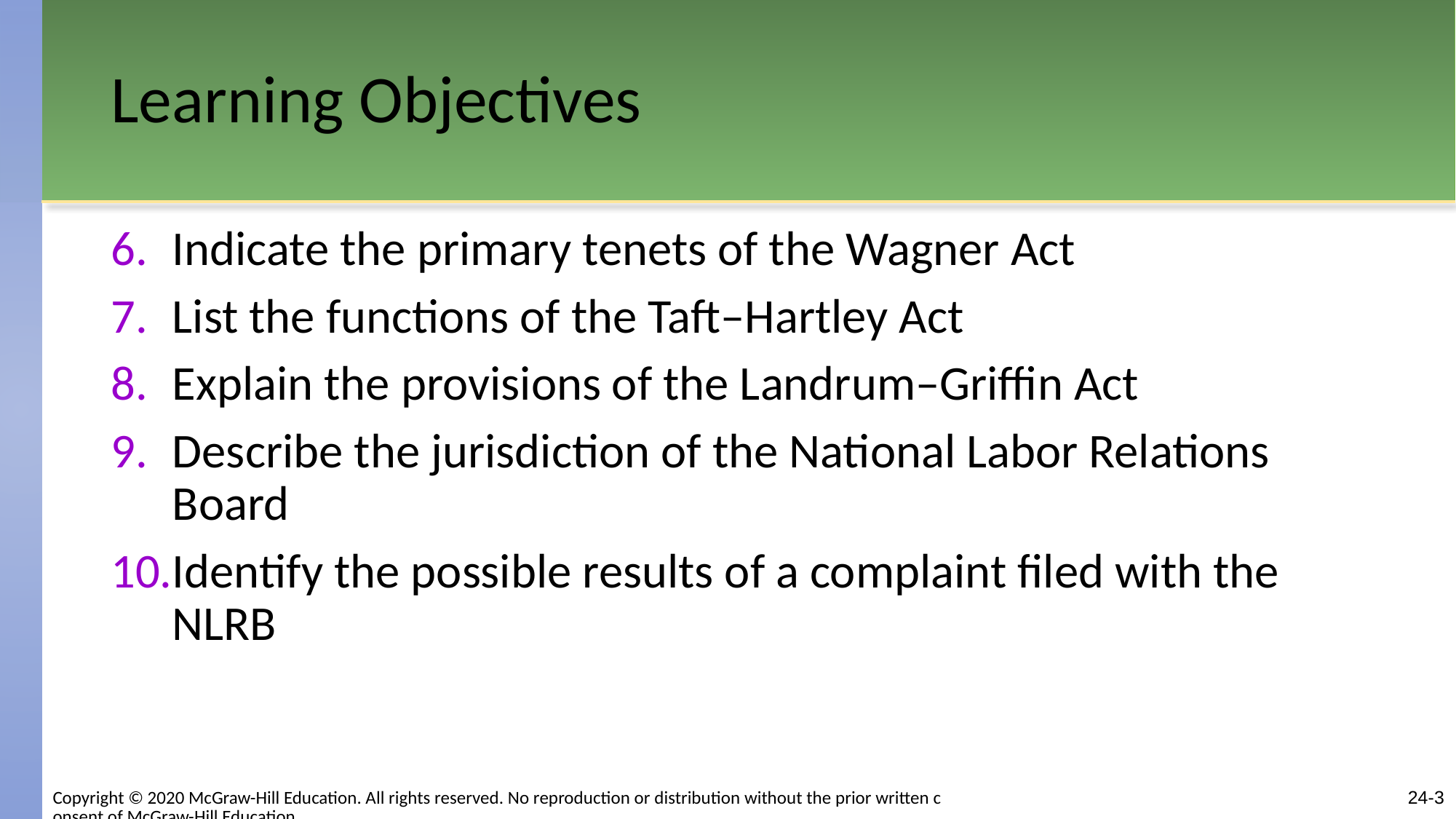

# Learning Objectives
Indicate the primary tenets of the Wagner Act
List the functions of the Taft–Hartley Act
Explain the provisions of the Landrum–Griffin Act
Describe the jurisdiction of the National Labor Relations Board
Identify the possible results of a complaint filed with the NLRB
Copyright © 2020 McGraw-Hill Education. All rights reserved. No reproduction or distribution without the prior written consent of McGraw-Hill Education.
24-3